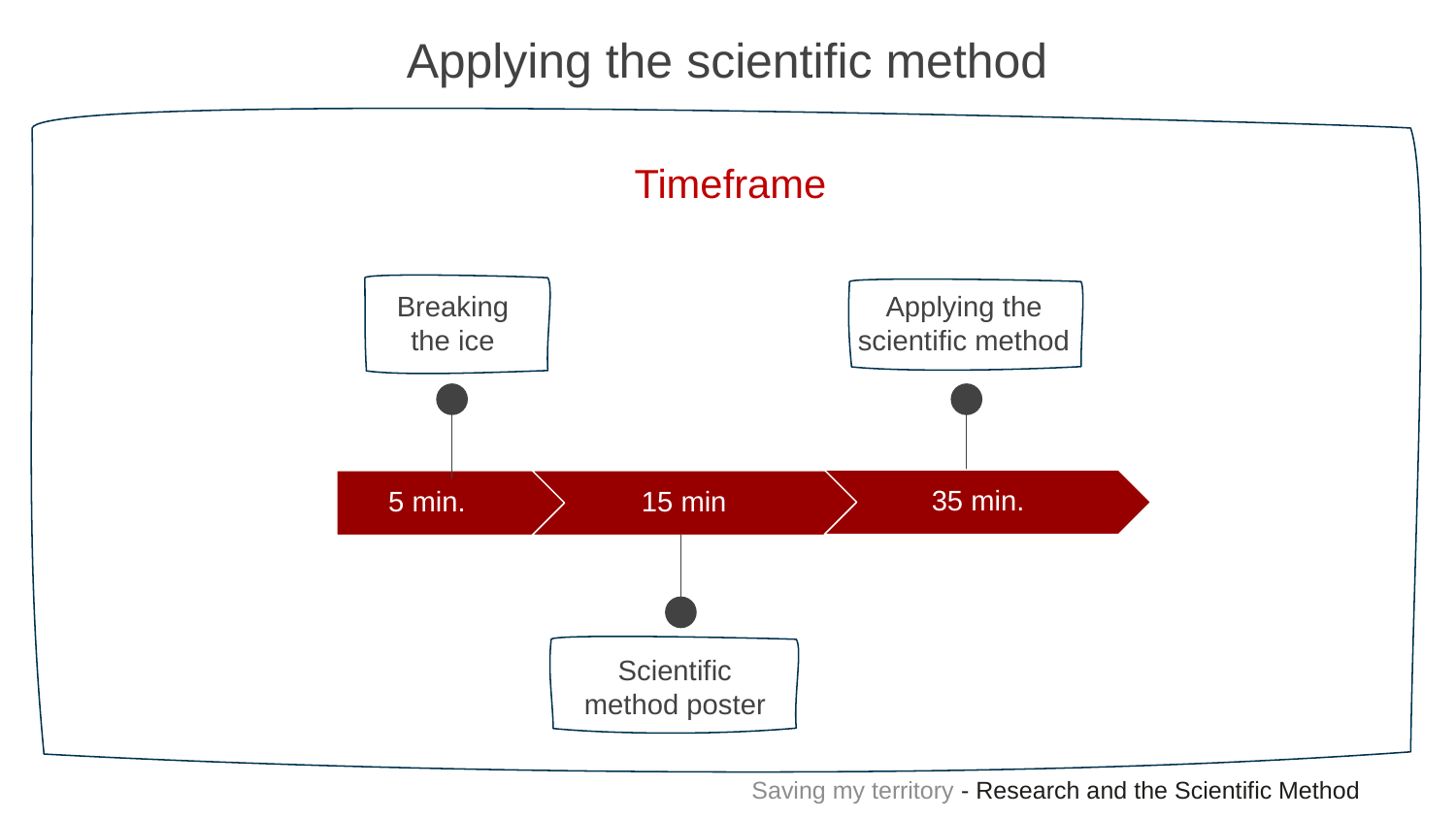

Applying the scientific method

Timeframe
Applying the scientific method

Breaking the ice

35 min.
5 min.
15 min

Scientific method poster
Saving my territory - Research and the Scientific Method